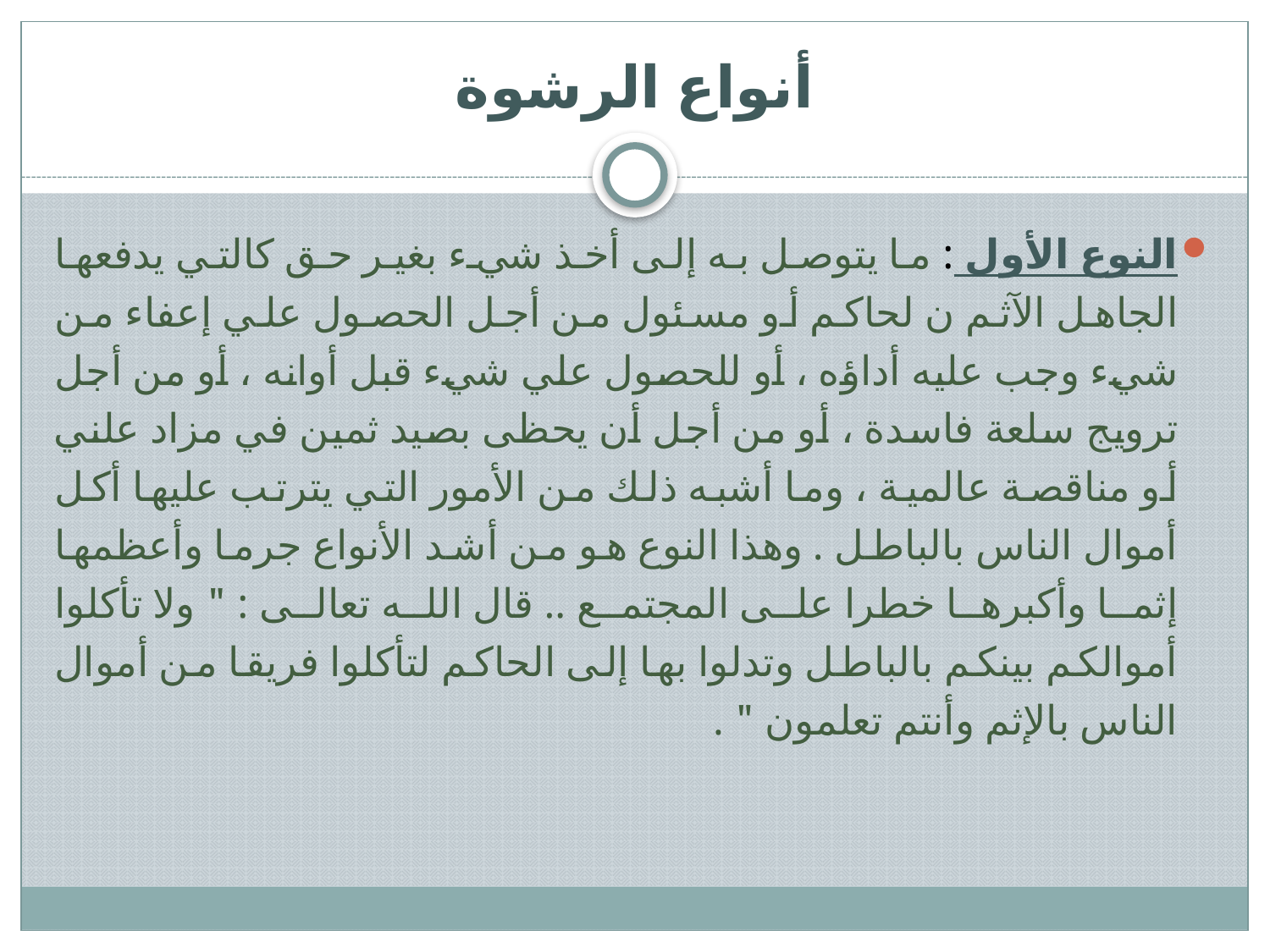

# أنواع الرشوة
النوع الأول : ما يتوصل به إلى أخذ شيء بغير حق كالتي يدفعها الجاهل الآثم ن لحاكم أو مسئول من أجل الحصول علي إعفاء من شيء وجب عليه أداؤه ، أو للحصول علي شيء قبل أوانه ، أو من أجل ترويج سلعة فاسدة ، أو من أجل أن يحظى بصيد ثمين في مزاد علني أو مناقصة عالمية ، وما أشبه ذلك من الأمور التي يترتب عليها أكل أموال الناس بالباطل . وهذا النوع هو من أشد الأنواع جرما وأعظمها إثما وأكبرها خطرا على المجتمع .. قال الله تعالى : " ولا تأكلوا أموالكم بينكم بالباطل وتدلوا بها إلى الحاكم لتأكلوا فريقا من أموال الناس بالإثم وأنتم تعلمون " .